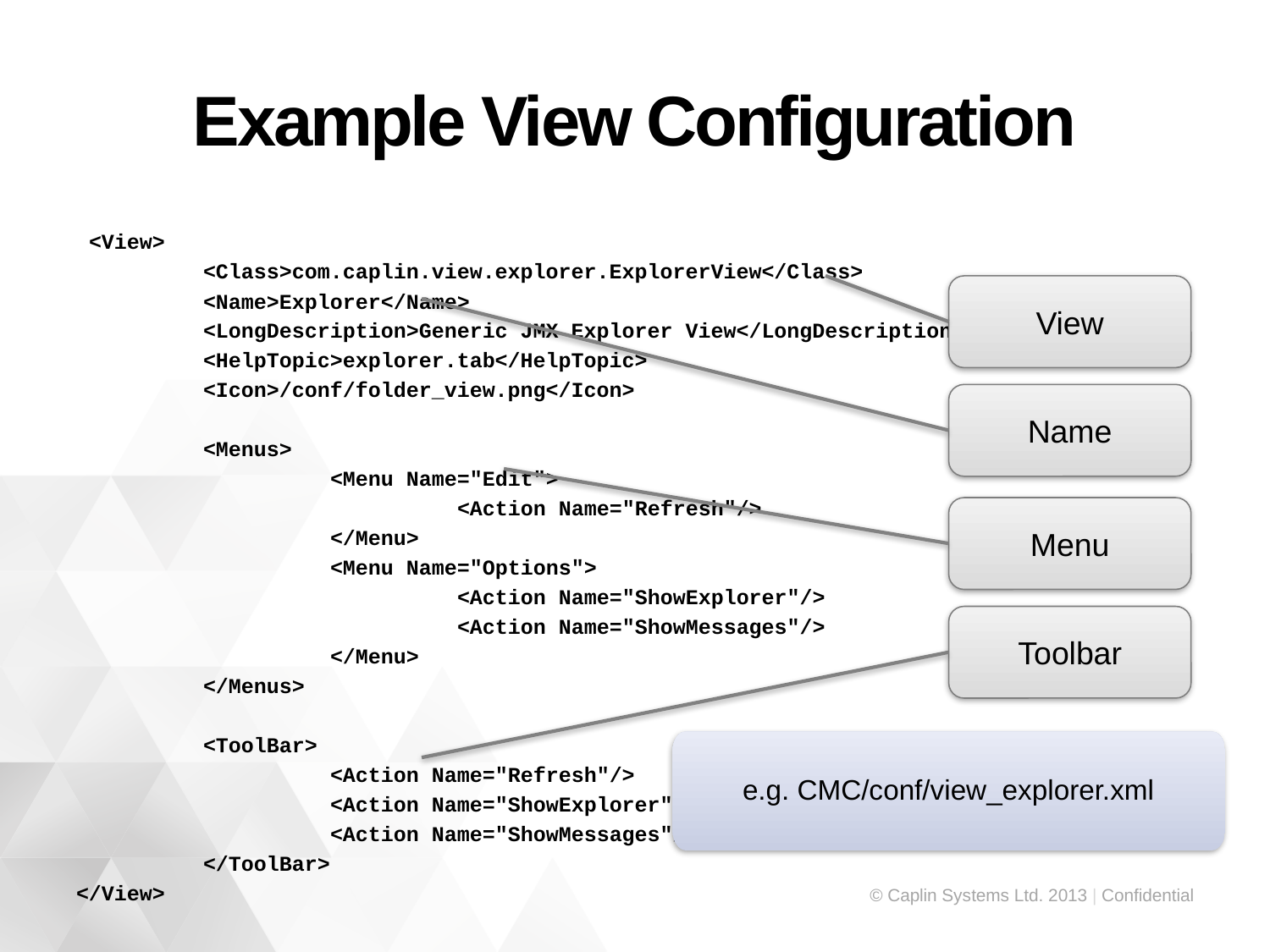

# Example View Configuration
 <View>
	<Class>com.caplin.view.explorer.ExplorerView</Class>
	<Name>Explorer</Name>
	<LongDescription>Generic JMX Explorer View</LongDescription>
	<HelpTopic>explorer.tab</HelpTopic>
	<Icon>/conf/folder_view.png</Icon>

	<Menus>
		<Menu Name="Edit">
			<Action Name="Refresh"/>
		</Menu>
		<Menu Name="Options">
			<Action Name="ShowExplorer"/>
			<Action Name="ShowMessages"/>
		</Menu>
	</Menus>

	<ToolBar>
		<Action Name="Refresh"/>
		<Action Name="ShowExplorer"/>
		<Action Name="ShowMessages"/>
	</ToolBar>
</View>

View
Name
Menu
Toolbar
e.g. CMC/conf/view_explorer.xml